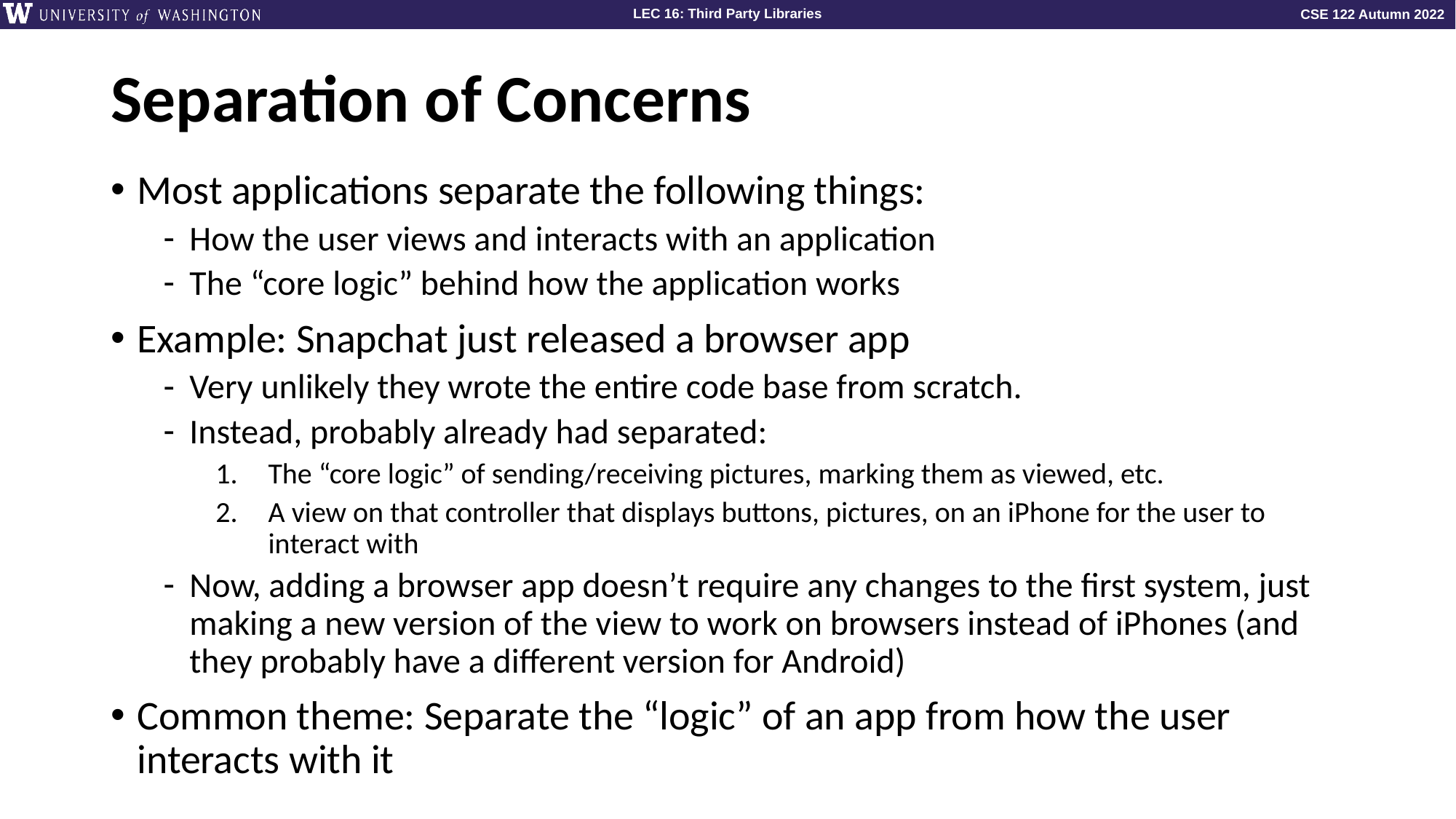

# Separation of Concerns
Most applications separate the following things:
How the user views and interacts with an application
The “core logic” behind how the application works
Example: Snapchat just released a browser app
Very unlikely they wrote the entire code base from scratch.
Instead, probably already had separated:
The “core logic” of sending/receiving pictures, marking them as viewed, etc.
A view on that controller that displays buttons, pictures, on an iPhone for the user to interact with
Now, adding a browser app doesn’t require any changes to the first system, just making a new version of the view to work on browsers instead of iPhones (and they probably have a different version for Android)
Common theme: Separate the “logic” of an app from how the user interacts with it